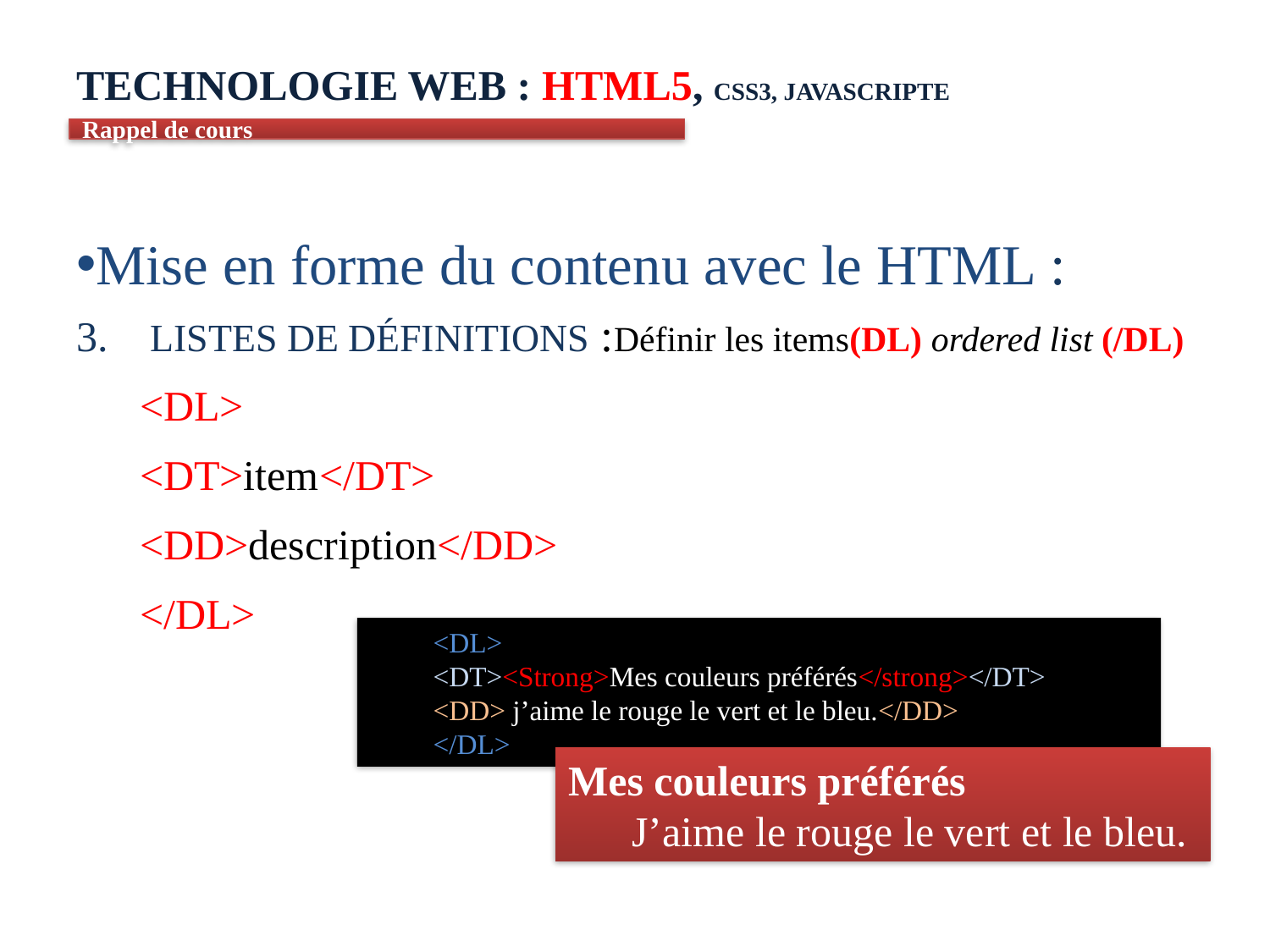

# TECHNOLOGIE WEB : HTML5, CSS3, JAVASCRIPTE
Rappel de cours
Mise en forme du contenu avec le HTML :
3.    Listes de définitions :Définir les items(DL) ordered list (/DL)
<DL>
<DT>item</DT>
<DD>description</DD>
</DL>
<DL>
<DT><Strong>Mes couleurs préférés</strong></DT>
<DD> j’aime le rouge le vert et le bleu.</DD>
</DL>
Mes couleurs préférés
	J’aime le rouge le vert et le bleu.